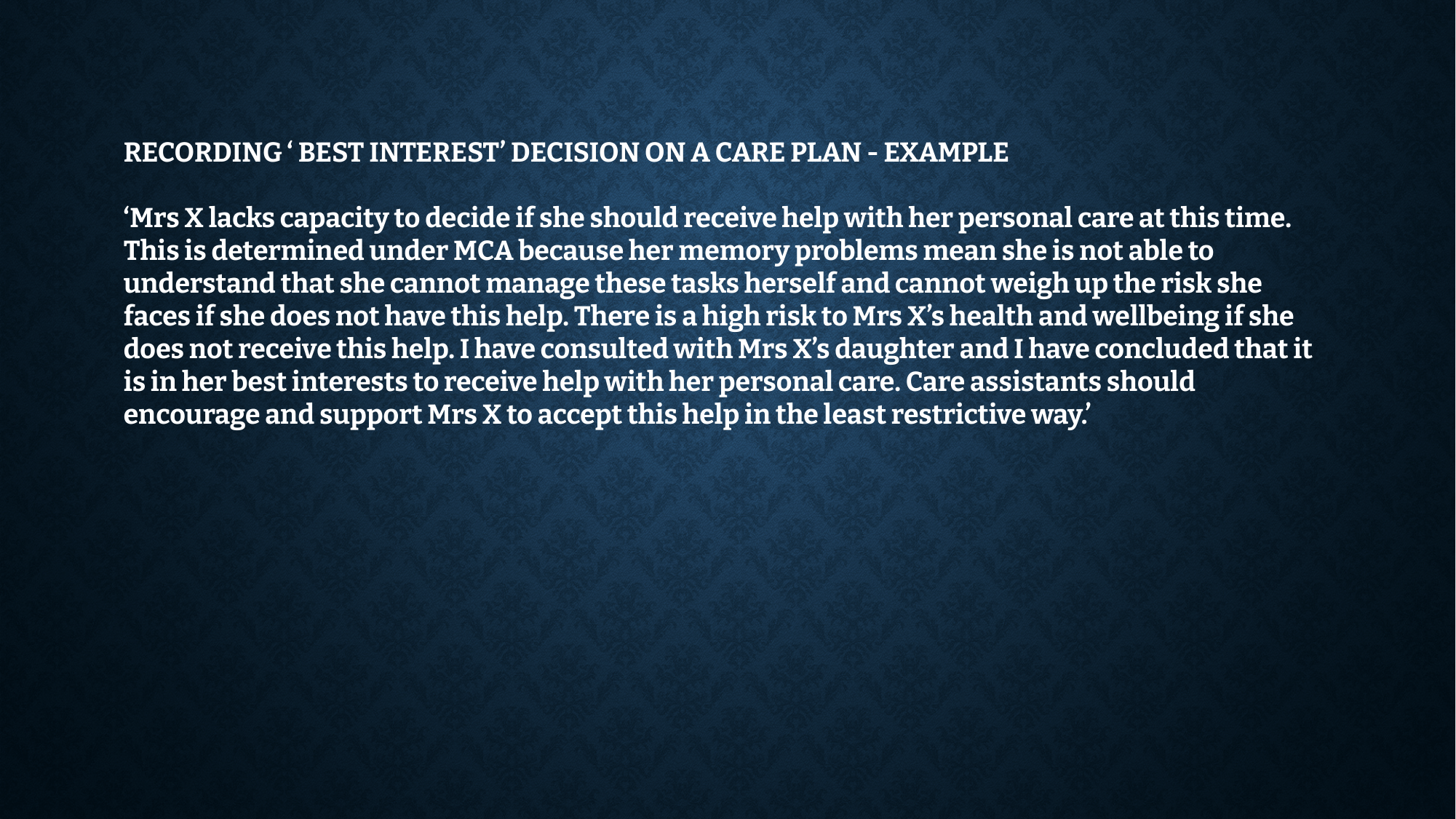

RECORDING ‘ BEST INTEREST’ DECISION ON A CARE PLAN - EXAMPLE

‘Mrs X lacks capacity to decide if she should receive help with her personal care at this time. This is determined under MCA because her memory problems mean she is not able to understand that she cannot manage these tasks herself and cannot weigh up the risk she faces if she does not have this help. There is a high risk to Mrs X’s health and wellbeing if she does not receive this help. I have consulted with Mrs X’s daughter and I have concluded that it is in her best interests to receive help with her personal care. Care assistants should encourage and support Mrs X to accept this help in the least restrictive way.’